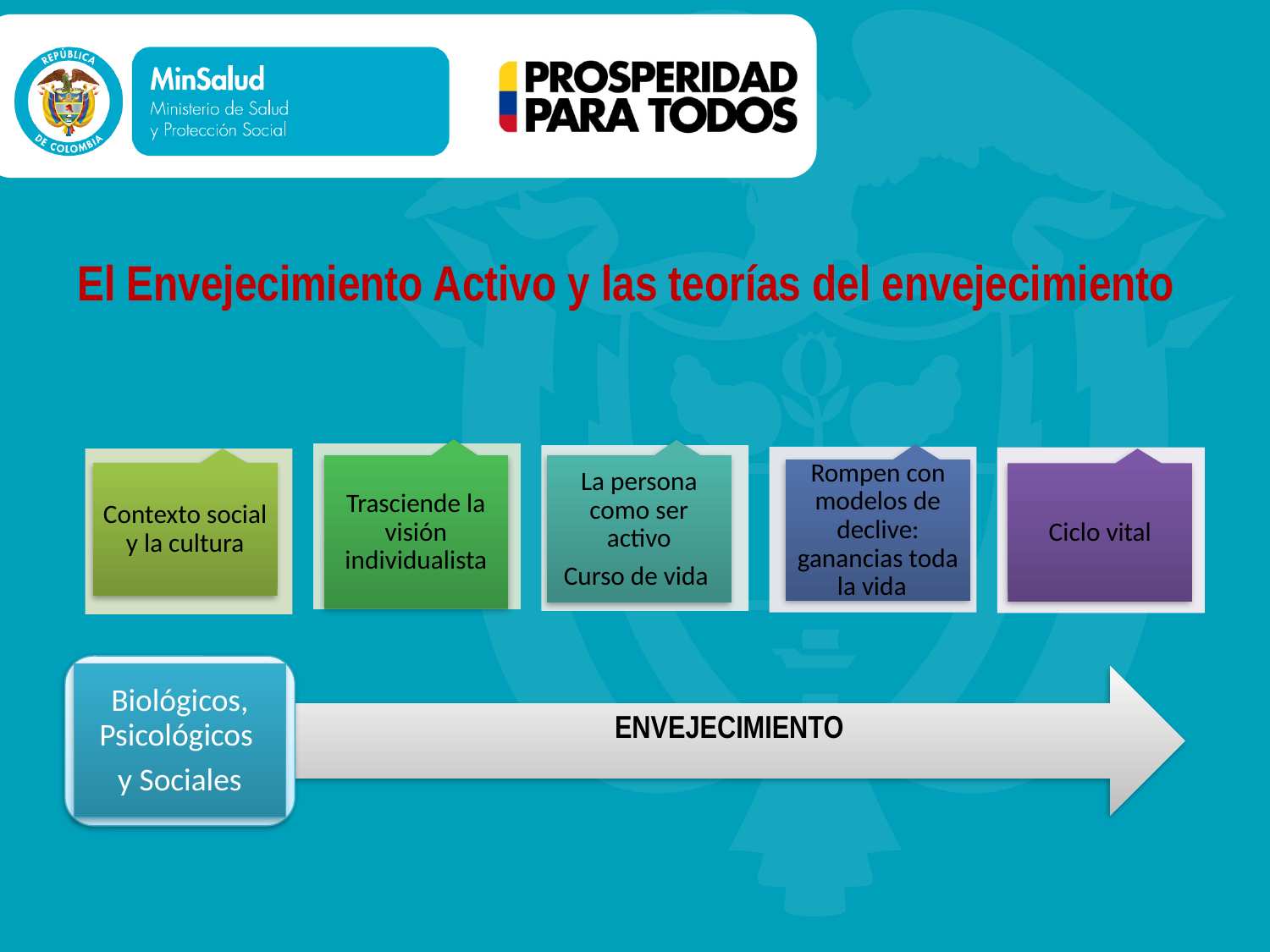

# El Envejecimiento Activo y las teorías del envejecimiento
Contexto social y la cultura
Trasciende la visión individualista
La persona como ser activo
Curso de vida
Rompen con modelos de declive: ganancias toda la vida
Ciclo vital

Biológicos, Psicológicos
y Sociales
ENVEJECIMIENTO